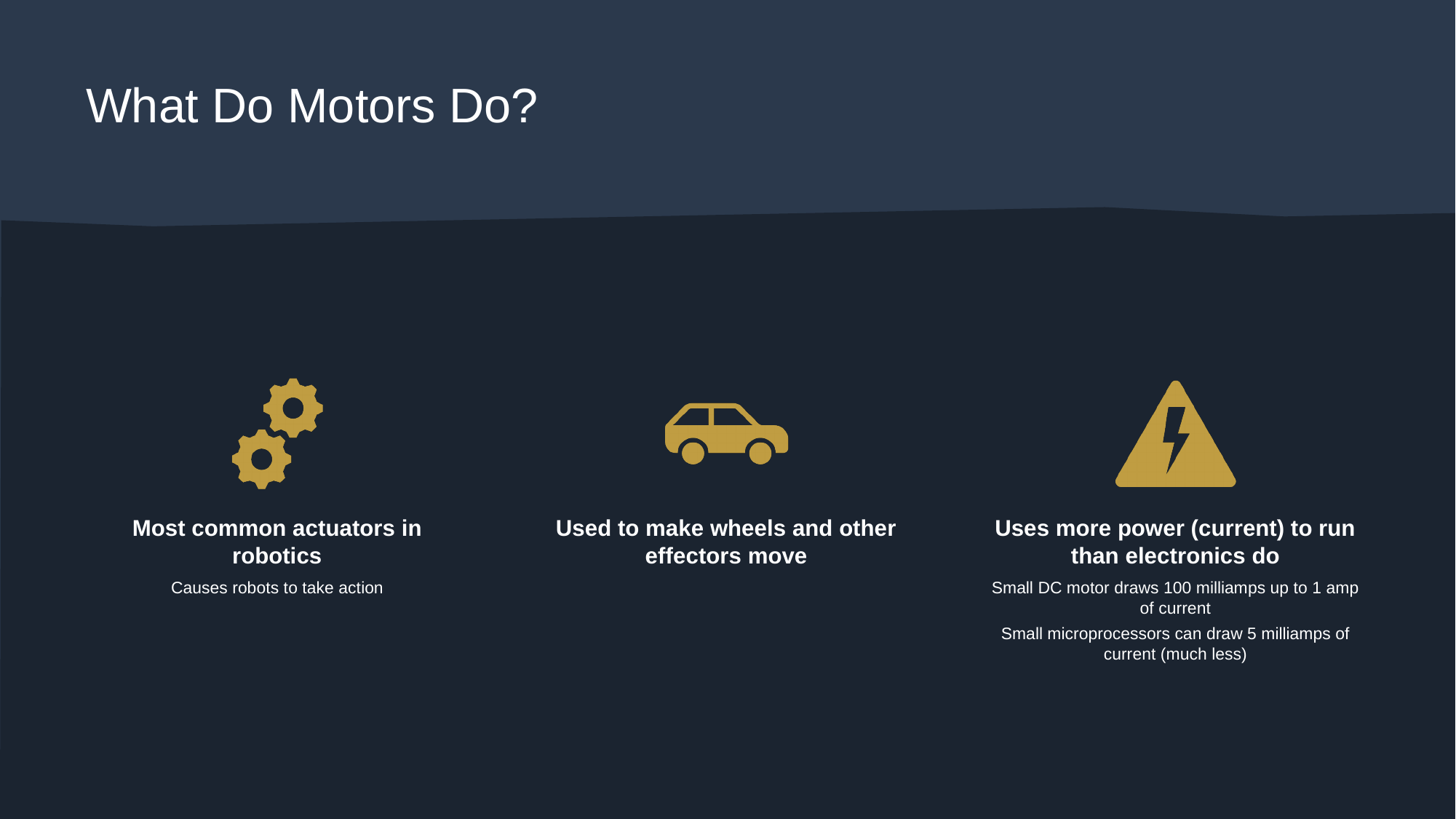

# What Do Motors Do?

Most common actuators in robotics
Causes robots to take action
Used to make wheels and other effectors move
Uses more power (current) to run than electronics do
Small DC motor draws 100 milliamps up to 1 amp of current
Small microprocessors can draw 5 milliamps of current (much less)